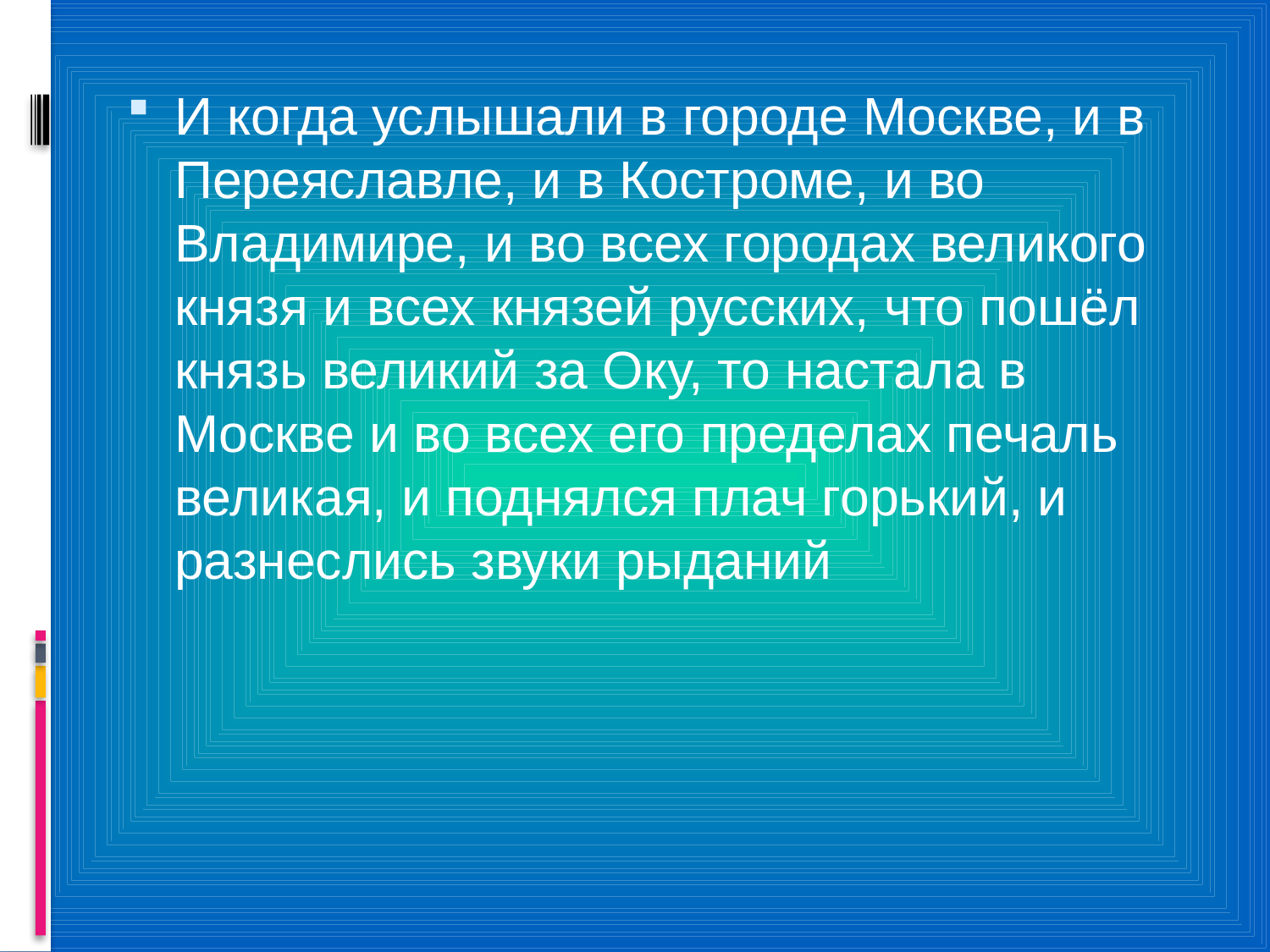

И когда услышали в городе Москве, и в Переяславле, и в Костроме, и во Владимире, и во всех городах великого князя и всех князей русских, что пошёл князь великий за Оку, то настала в Москве и во всех его пределах печаль великая, и поднялся плач горький, и разнеслись звуки рыданий